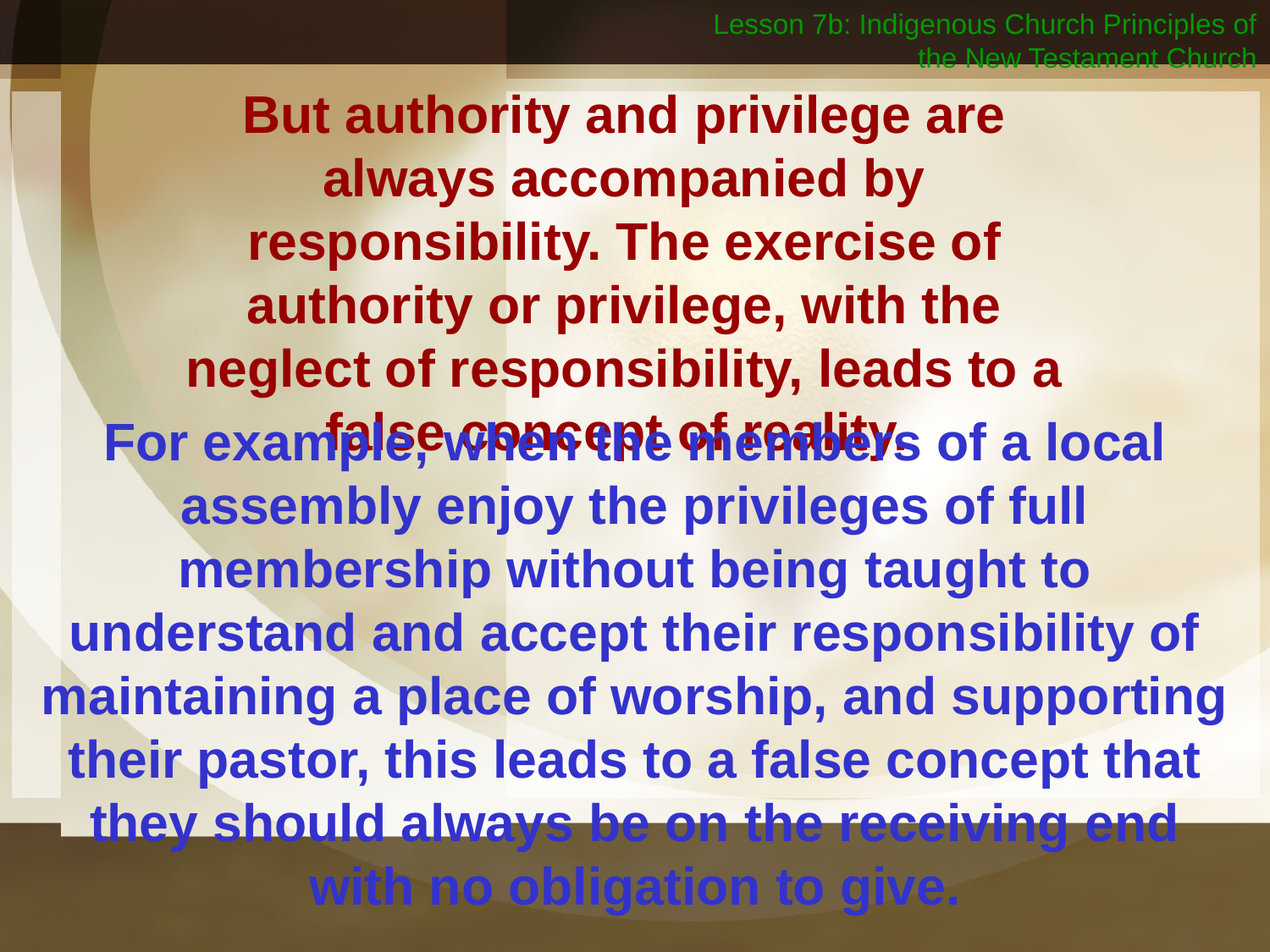

Lesson 7b: Indigenous Church Principles of the New Testament Church
But authority and privilege are always accompanied by responsibility. The exercise of authority or privilege, with the neglect of responsibility, leads to a false concept of reality.
For example, when the members of a local assembly enjoy the privileges of full membership without being taught to understand and accept their responsibility of maintaining a place of worship, and supporting their pastor, this leads to a false concept that they should always be on the receiving end with no obligation to give.